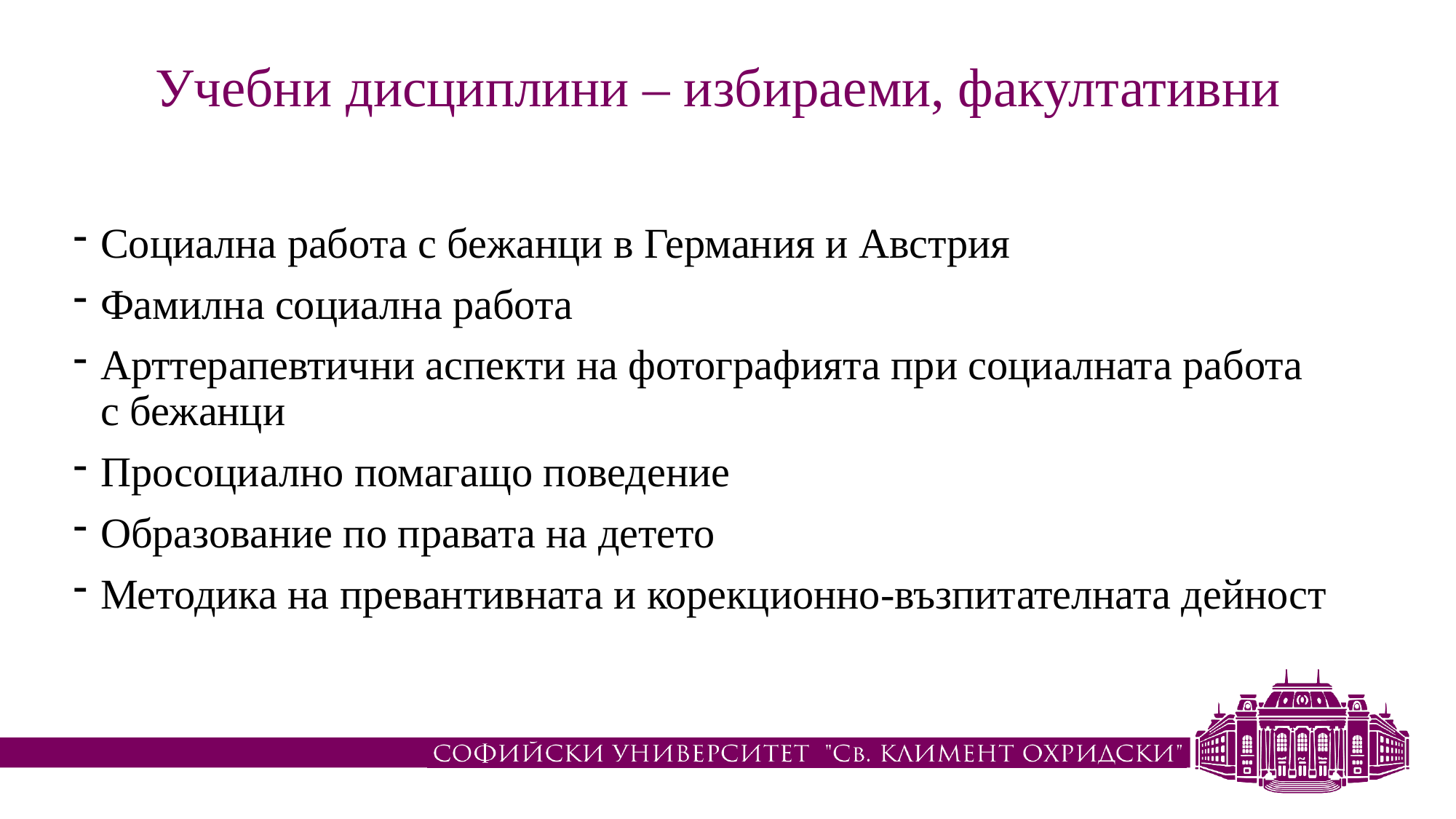

# Учебни дисциплини – избираеми, факултативни

Социална работа с бежанци в Германия и Австрия
Фамилна социална работа
Арттерапевтични аспекти на фотографията при социалната работа с бежанци
Просоциално помагащо поведение
Образование по правата на детето
Методика на превантивната и корекционно-възпитателната дейност